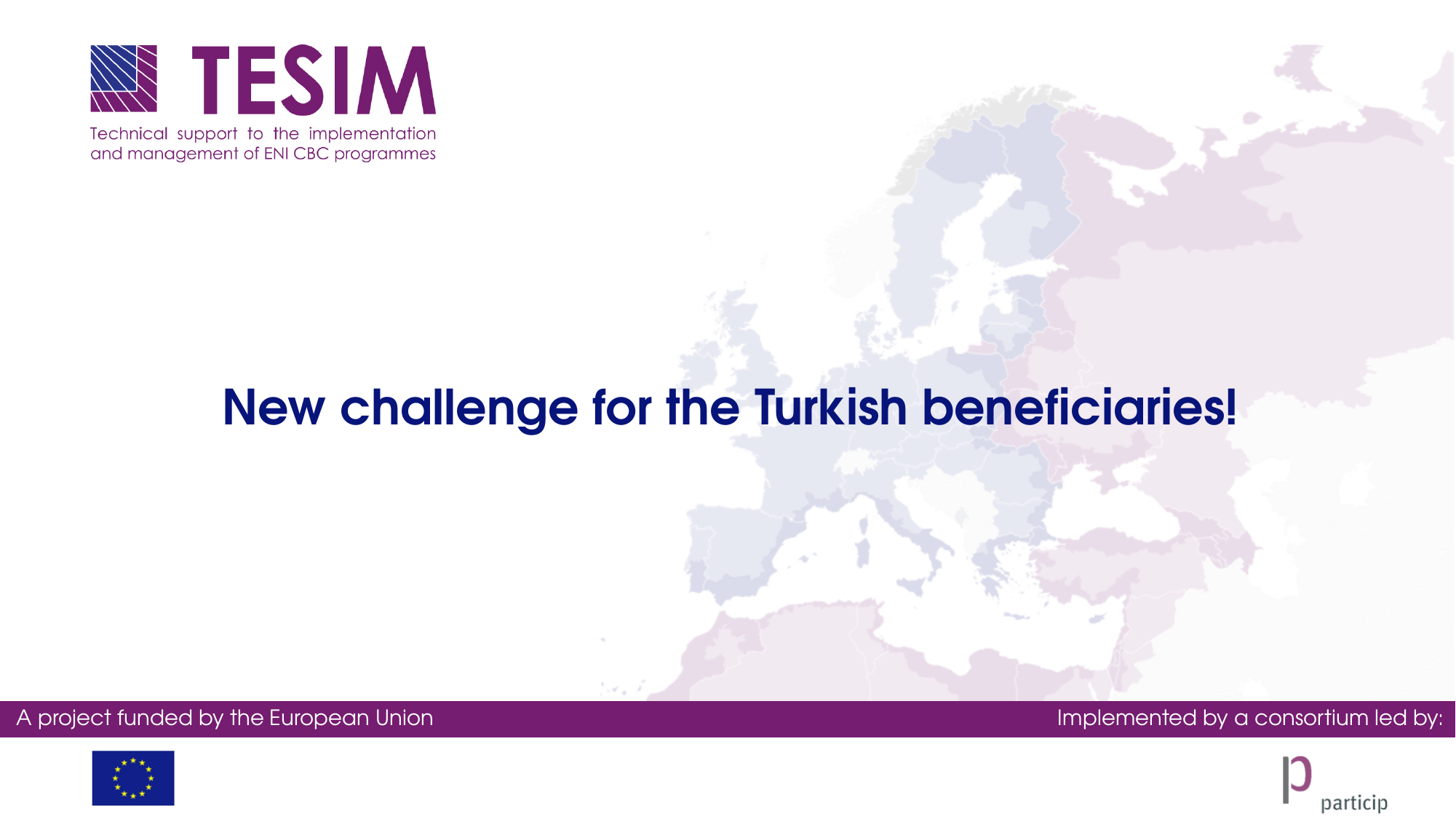

# New challenge for the Turkish beneficiaries!